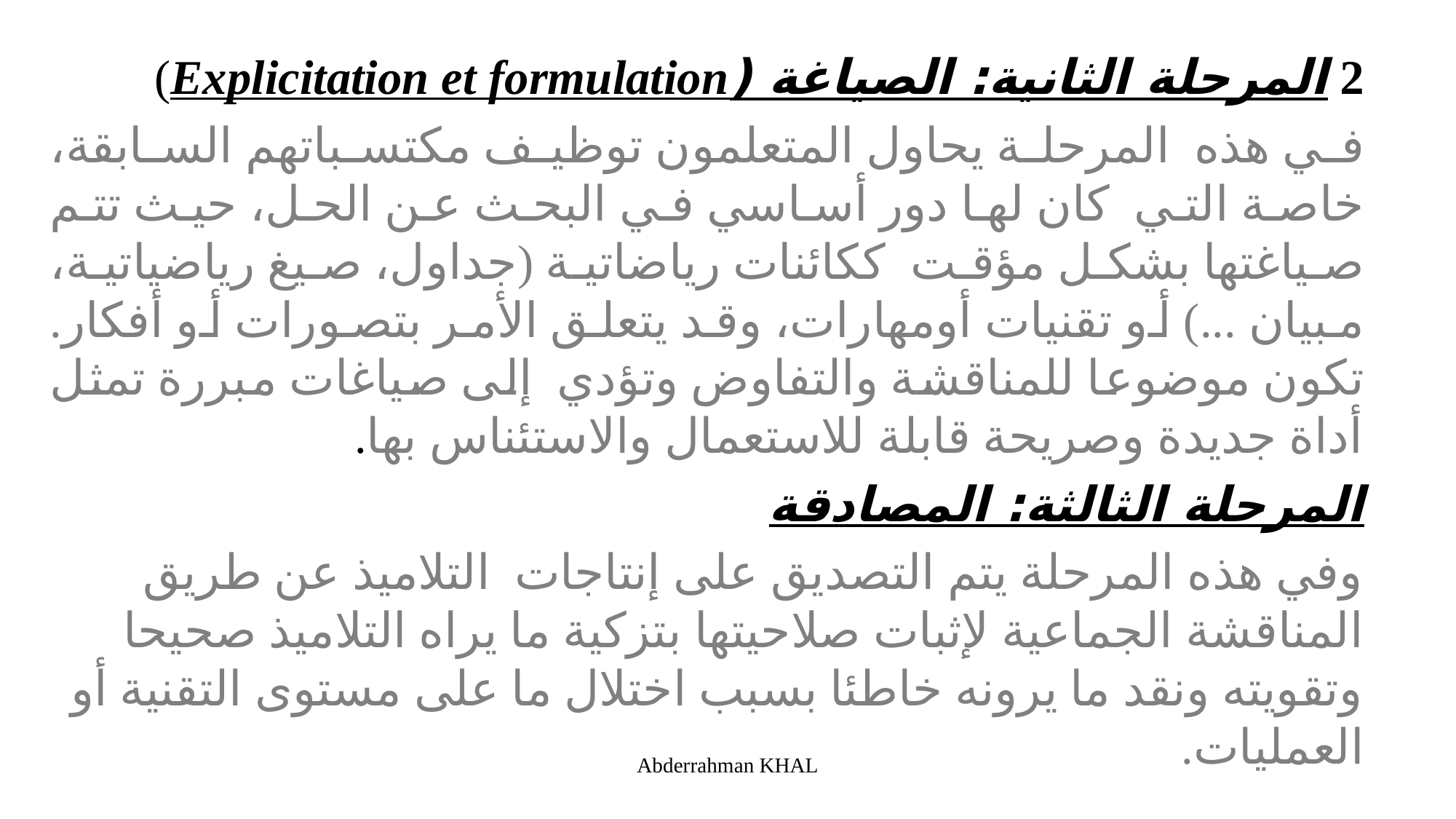

2 المرحلة الثانية: الصياغة (Explicitation et formulation)
في هذه  المرحلة يحاول المتعلمون توظيف مكتسباتهم السابقة، خاصة التي  كان لها دور أساسي في البحث عن الحل، حيث تتم صياغتها بشكل مؤقت  ككائنات رياضاتية (جداول، صيغ رياضياتية، مبيان ...) أو تقنيات أومهارات، وقد يتعلق الأمر بتصورات أو أفكار. تكون موضوعا للمناقشة والتفاوض وتؤدي  إلى صياغات مبررة تمثل أداة جديدة وصريحة قابلة للاستعمال والاستئناس بها.
المرحلة الثالثة: المصادقة
وفي هذه المرحلة يتم التصديق على إنتاجات  التلاميذ عن طريق المناقشة الجماعية لإثبات صلاحيتها بتزكية ما يراه التلاميذ صحيحا وتقويته ونقد ما يرونه خاطئا بسبب اختلال ما على مستوى التقنية أو العمليات.

Abderrahman KHAL